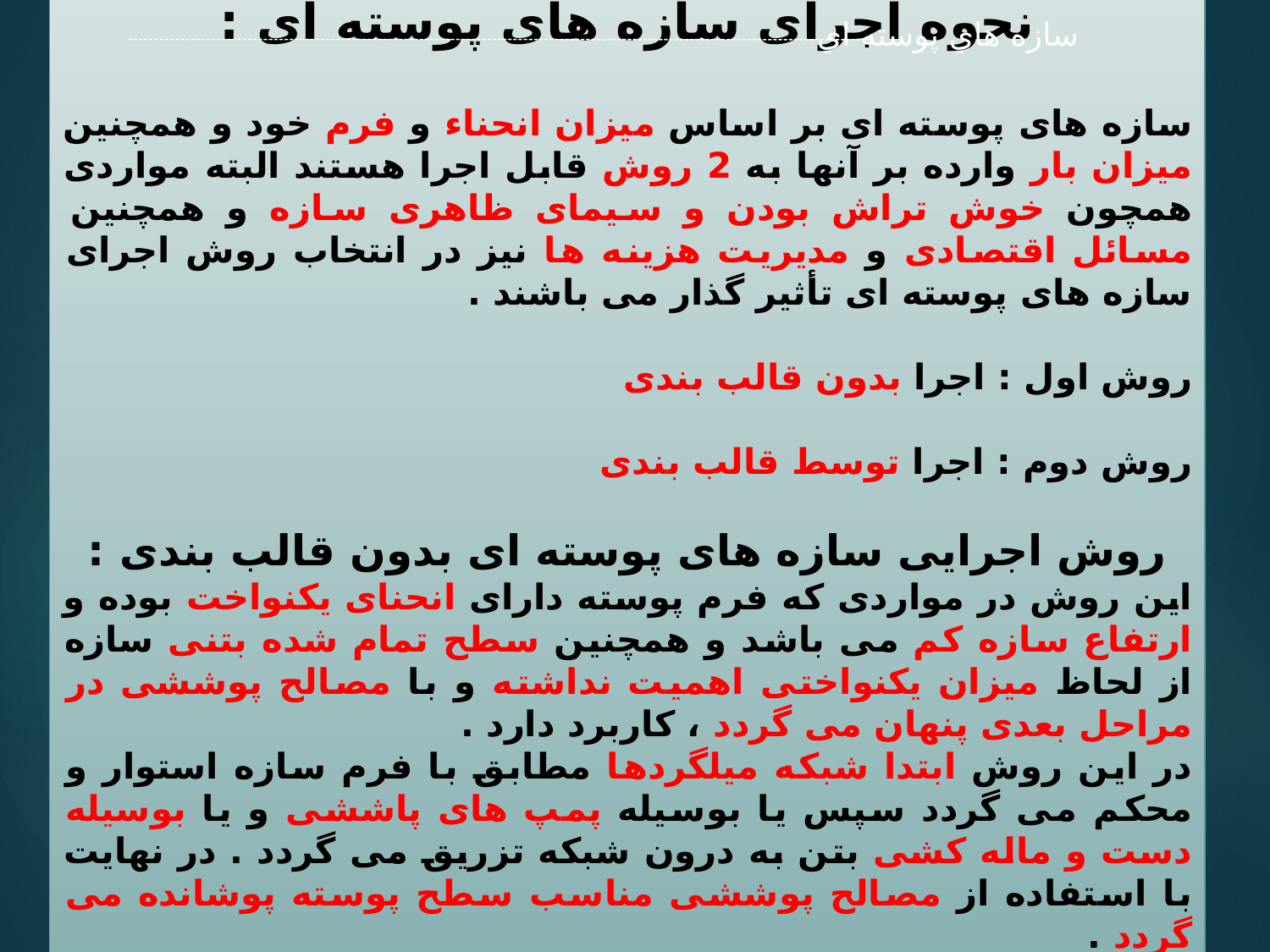

سازه هاي پوسته اي
نحوه اجرای سازه های پوسته ای :

سازه های پوسته ای بر اساس میزان انحناء و فرم خود و همچنین میزان بار وارده بر آنها به 2 روش قابل اجرا هستند البته مواردی همچون خوش تراش بودن و سیمای ظاهری سازه و همچنین مسائل اقتصادی و مدیریت هزینه ها نیز در انتخاب روش اجرای سازه های پوسته ای تأثیر گذار می باشند .

روش اول : اجرا بدون قالب بندی

روش دوم : اجرا توسط قالب بندی

روش اجرایی سازه های پوسته ای بدون قالب بندی :
این روش در مواردی که فرم پوسته دارای انحنای یکنواخت بوده و ارتفاع سازه کم می باشد و همچنین سطح تمام شده بتنی سازه از لحاظ میزان یکنواختی اهمیت نداشته و با مصالح پوششی در مراحل بعدی پنهان می گردد ، کاربرد دارد .
در این روش ابتدا شبکه میلگردها مطابق با فرم سازه استوار و محکم می گردد سپس یا بوسیله پمپ های پاششی و یا بوسیله دست و ماله کشی بتن به درون شبکه تزریق می گردد . در نهایت با استفاده از مصالح پوششی مناسب سطح پوسته پوشانده می گردد .